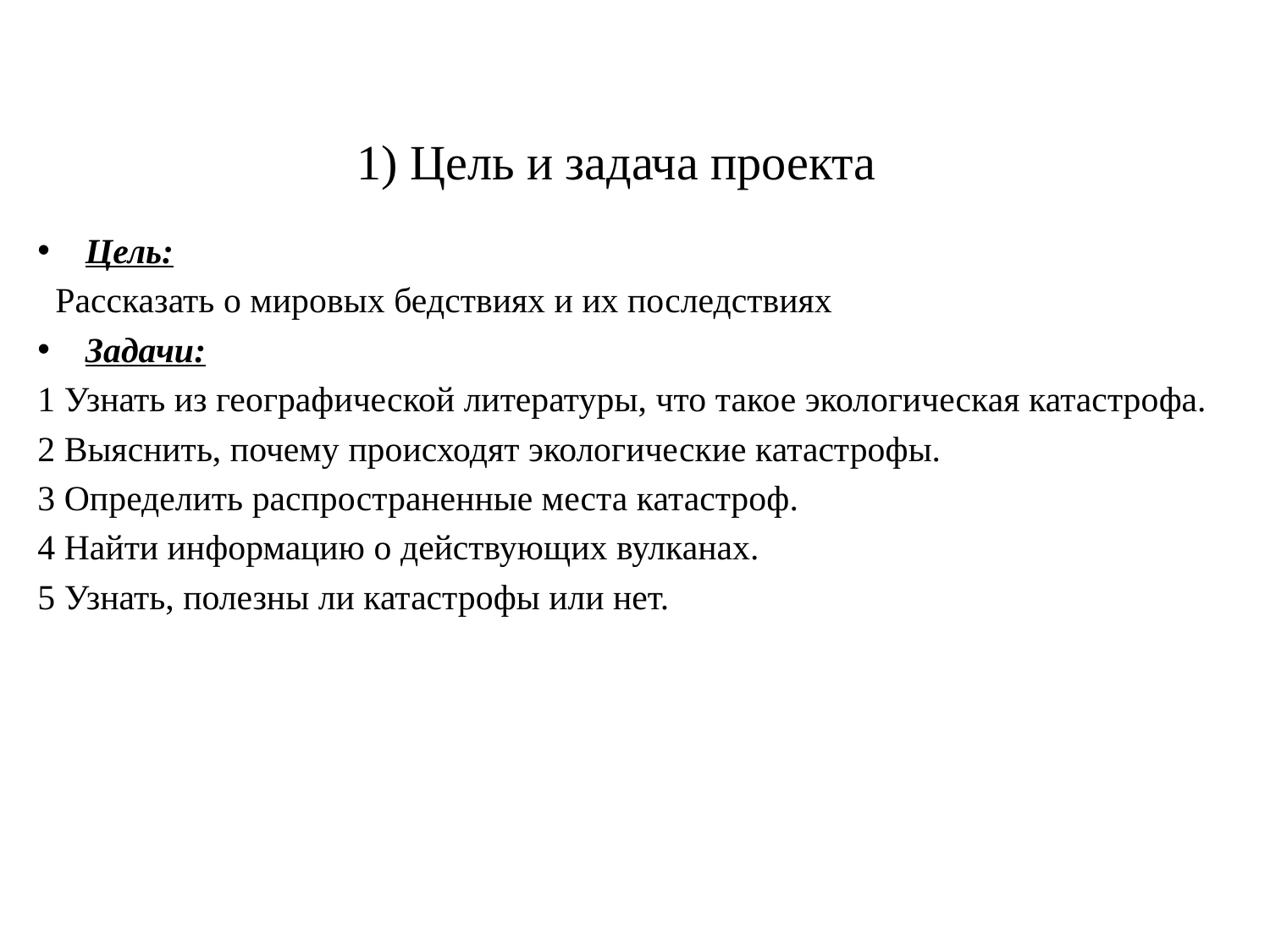

# 1) Цель и задача проекта
Цель:
  Рассказать о мировых бедствиях и их последствиях
Задачи:
1 Узнать из географической литературы, что такое экологическая катастрофа.
2 Выяснить, почему происходят экологические катастрофы.
3 Определить распространенные места катастроф.
4 Найти информацию о действующих вулканах.
5 Узнать, полезны ли катастрофы или нет.